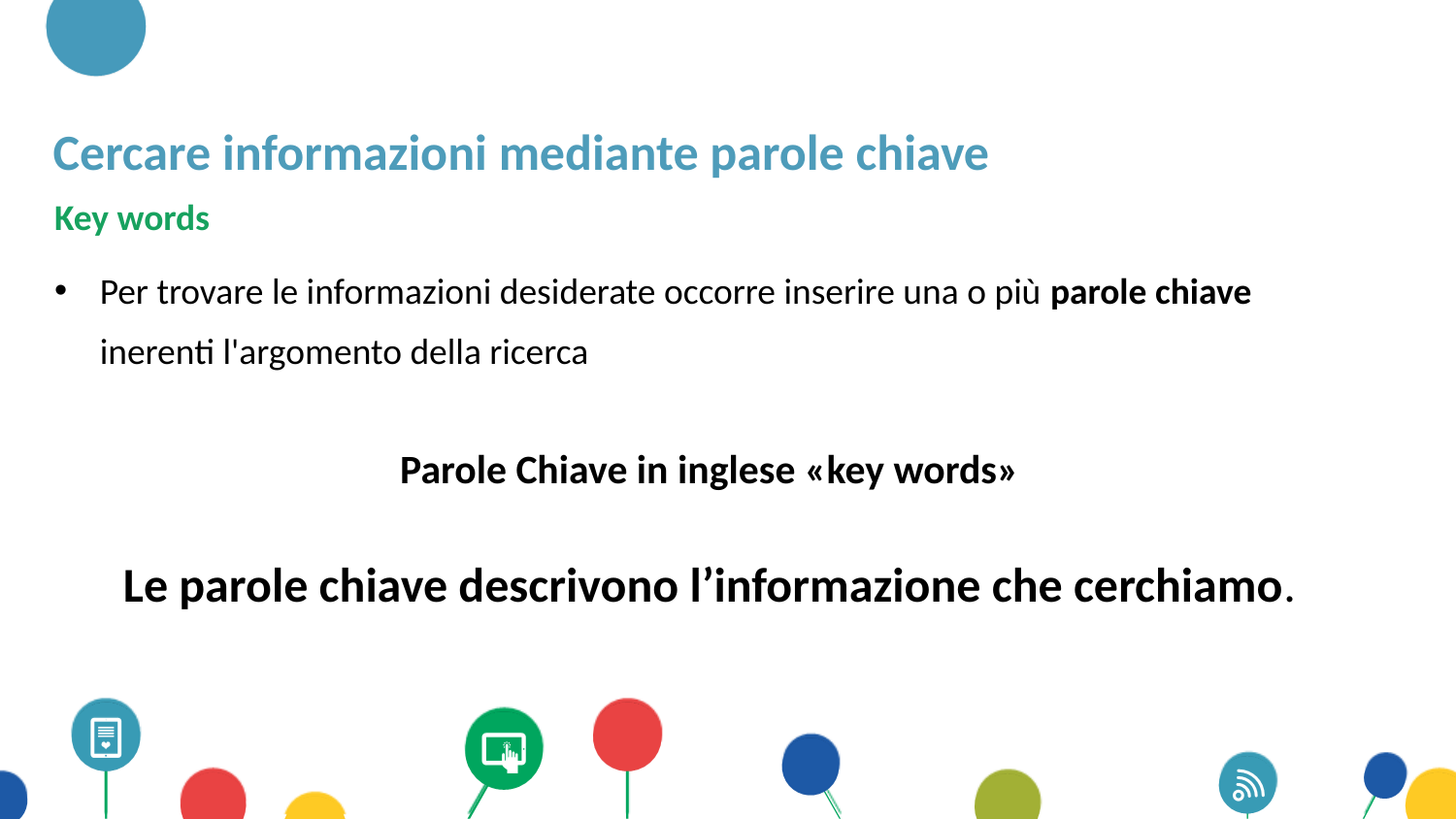

# Cercare informazioni mediante parole chiave
Key words

Per trovare le informazioni desiderate occorre inserire una o più parole chiave inerenti l'argomento della ricerca

Parole Chiave in inglese «key words»

Le parole chiave descrivono l’informazione che cerchiamo.